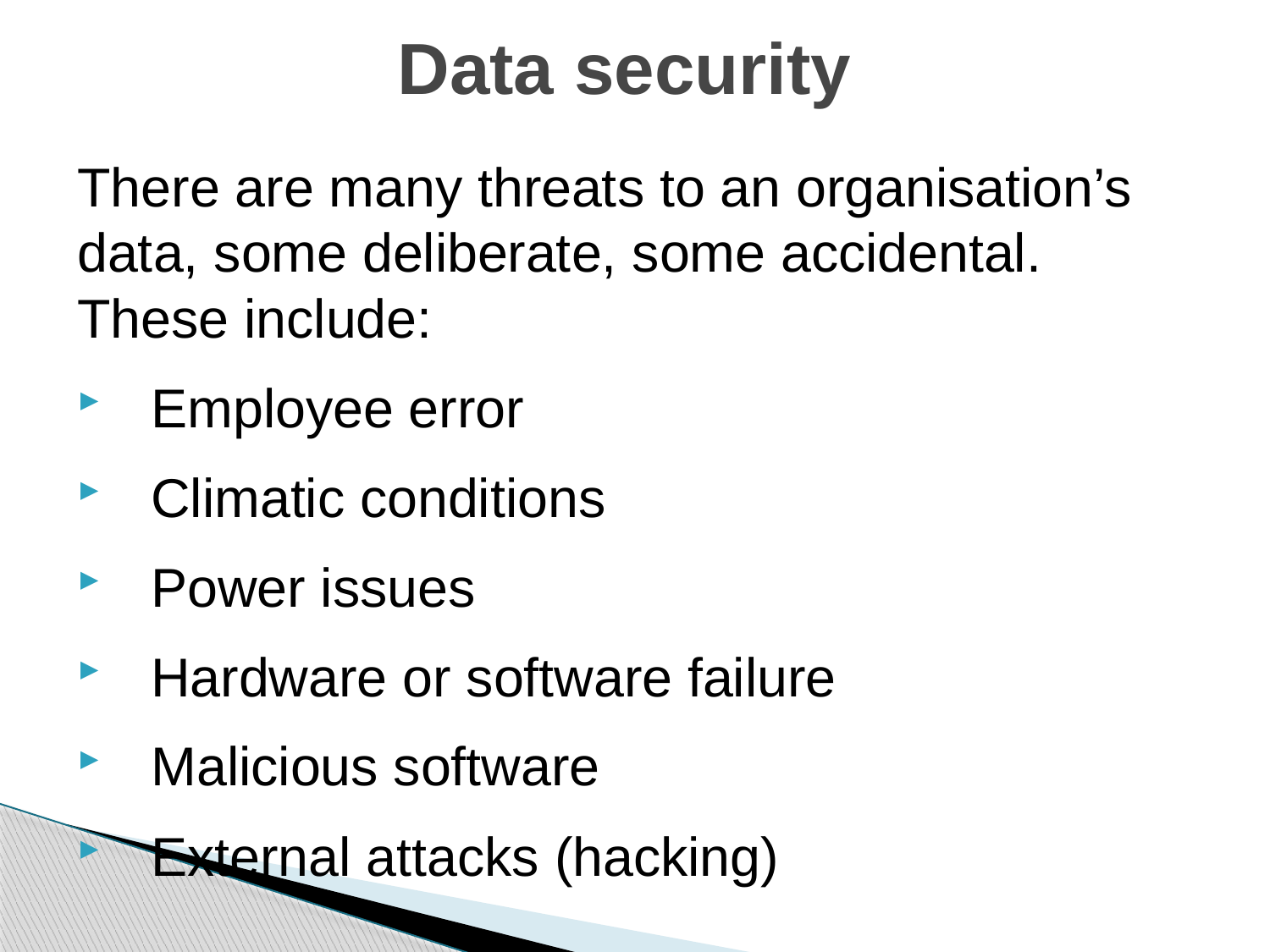

# Data security
There are many threats to an organisation’s data, some deliberate, some accidental. These include:
Employee error
Climatic conditions
Power issues
Hardware or software failure
Malicious software
External attacks (hacking)